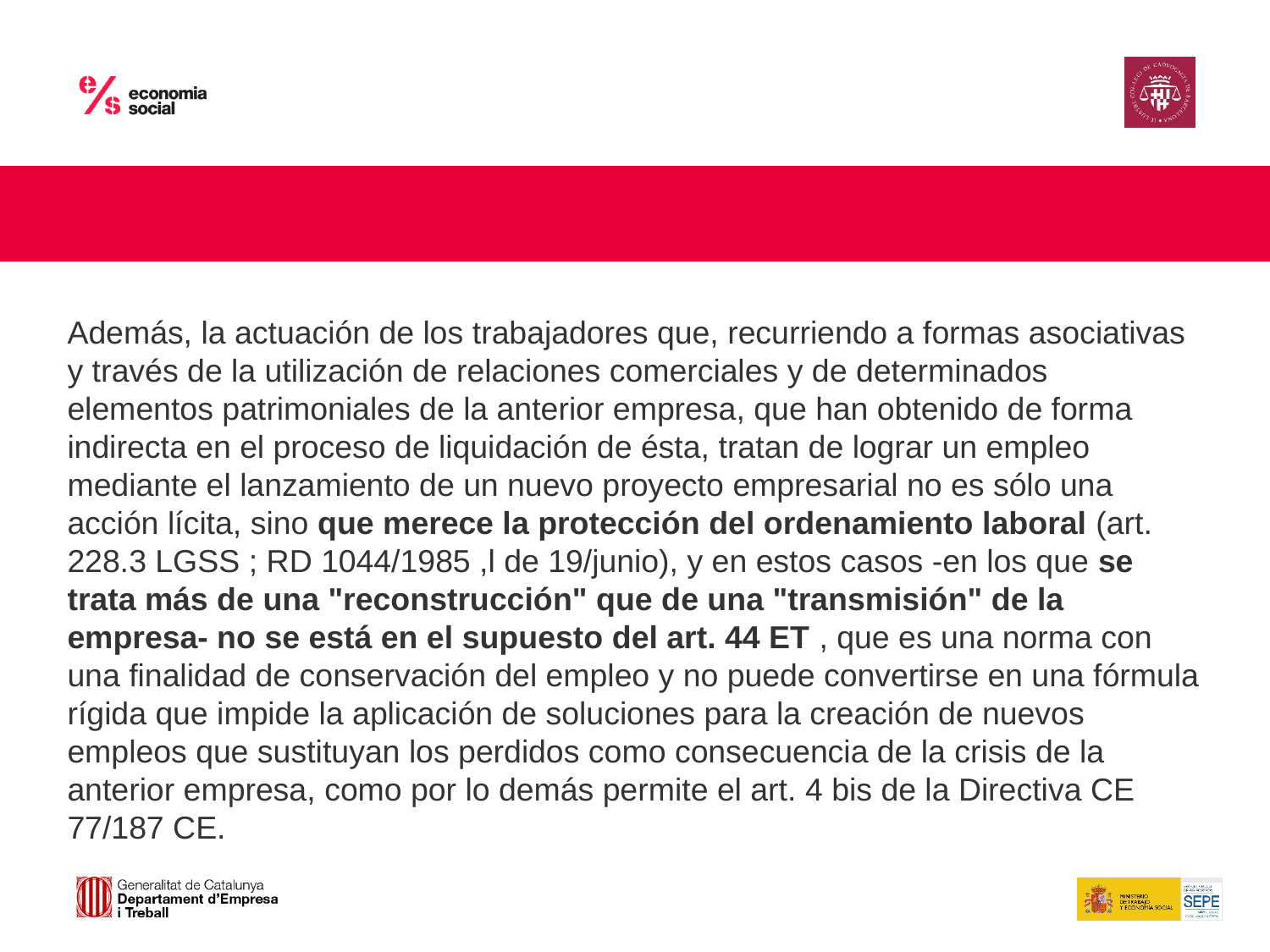

Además, la actuación de los trabajadores que, recurriendo a formas asociativas y través de la utilización de relaciones comerciales y de determinados elementos patrimoniales de la anterior empresa, que han obtenido de forma indirecta en el proceso de liquidación de ésta, tratan de lograr un empleo mediante el lanzamiento de un nuevo proyecto empresarial no es sólo una acción lícita, sino que merece la protección del ordenamiento laboral (art. 228.3 LGSS ; RD 1044/1985 ,l de 19/junio), y en estos casos -en los que se trata más de una "reconstrucción" que de una "transmisión" de la empresa- no se está en el supuesto del art. 44 ET , que es una norma con una finalidad de conservación del empleo y no puede convertirse en una fórmula rígida que impide la aplicación de soluciones para la creación de nuevos empleos que sustituyan los perdidos como consecuencia de la crisis de la anterior empresa, como por lo demás permite el art. 4 bis de la Directiva CE 77/187 CE.